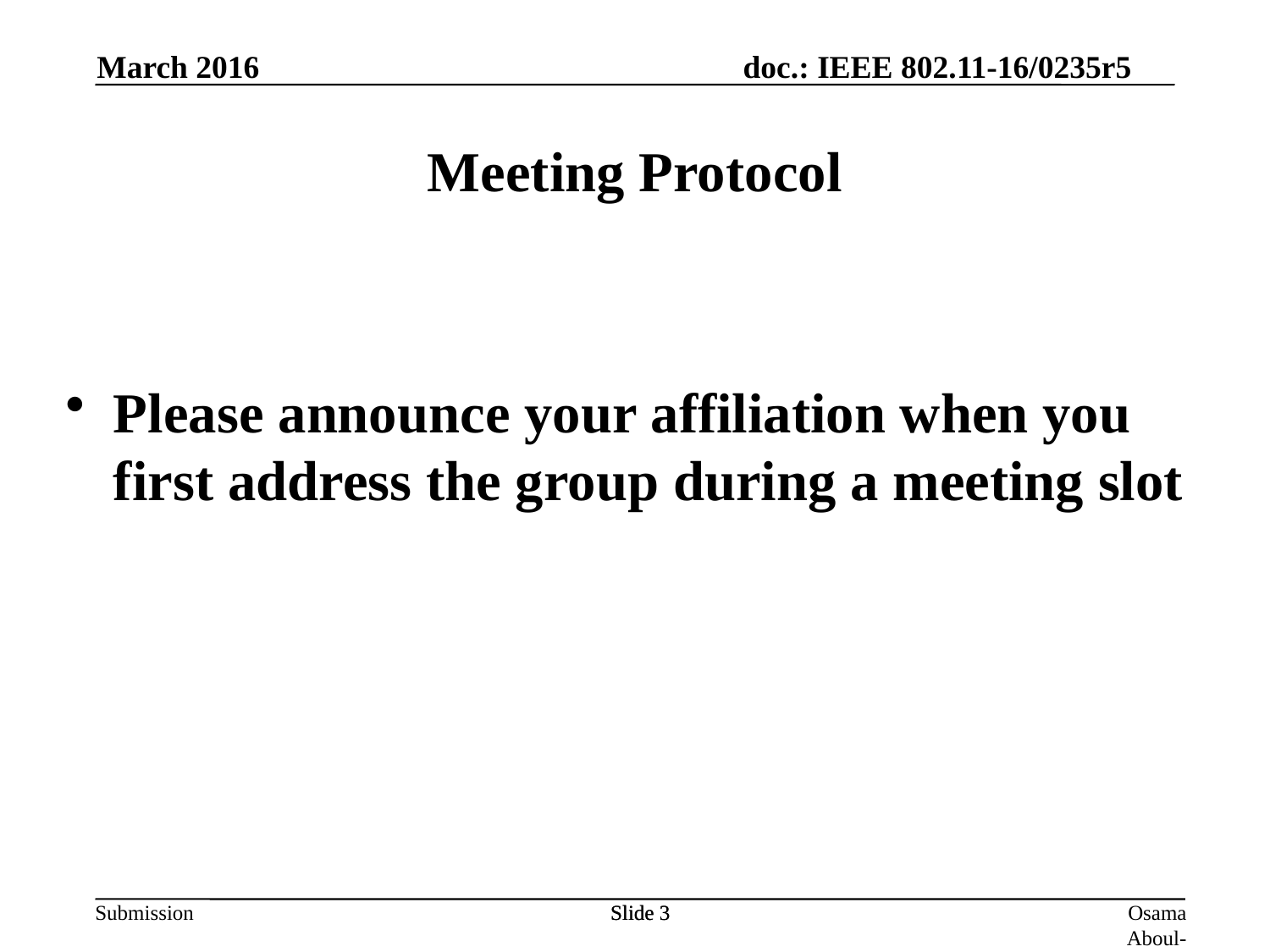

Meeting Protocol
March 2016
Please announce your affiliation when you first address the group during a meeting slot
Slide 3
Slide 3
Osama Aboul-Magd (Huawei Technologies)